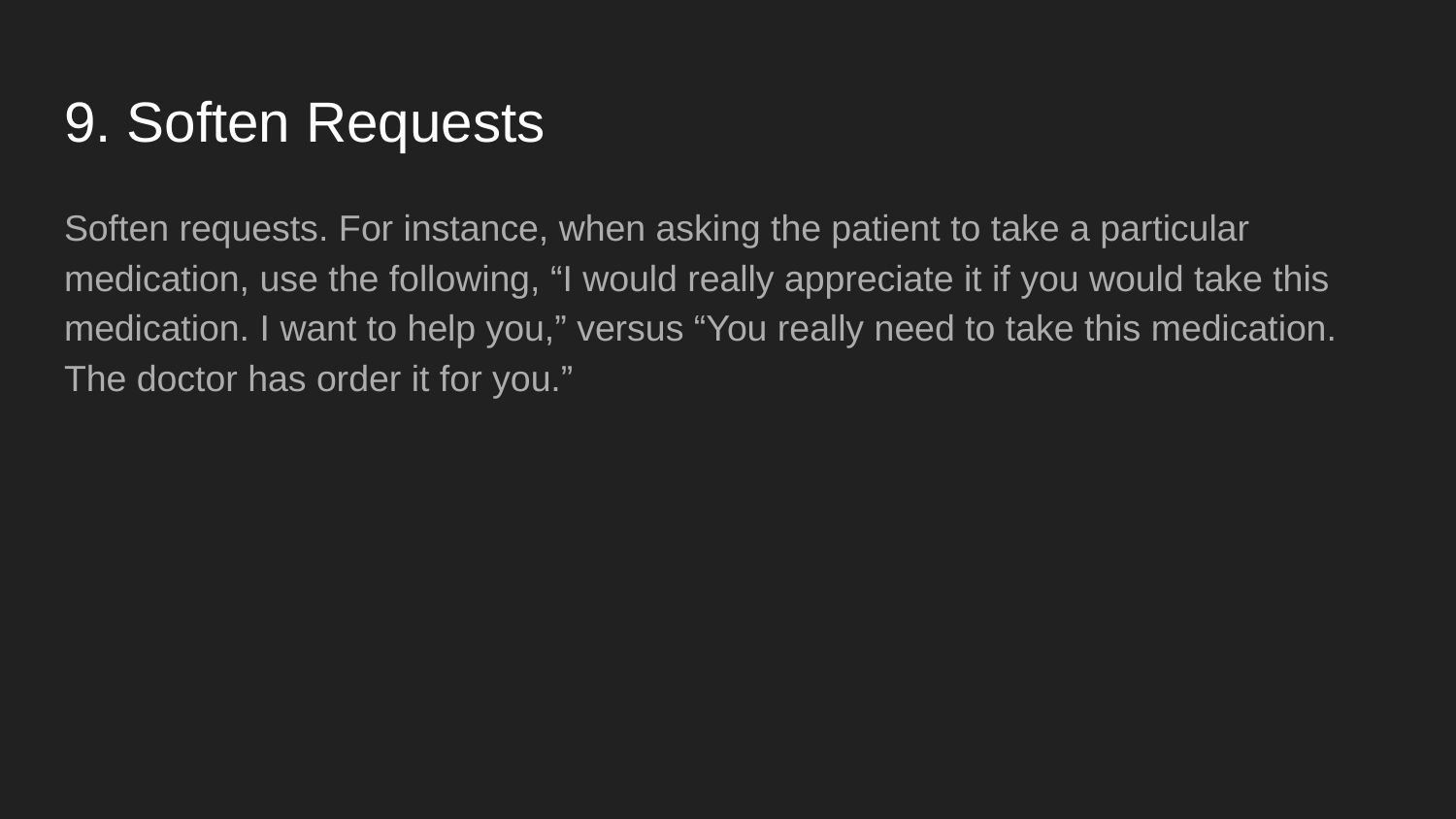

# 9. Soften Requests
Soften requests. For instance, when asking the patient to take a particular medication, use the following, “I would really appreciate it if you would take this medication. I want to help you,” versus “You really need to take this medication. The doctor has order it for you.”